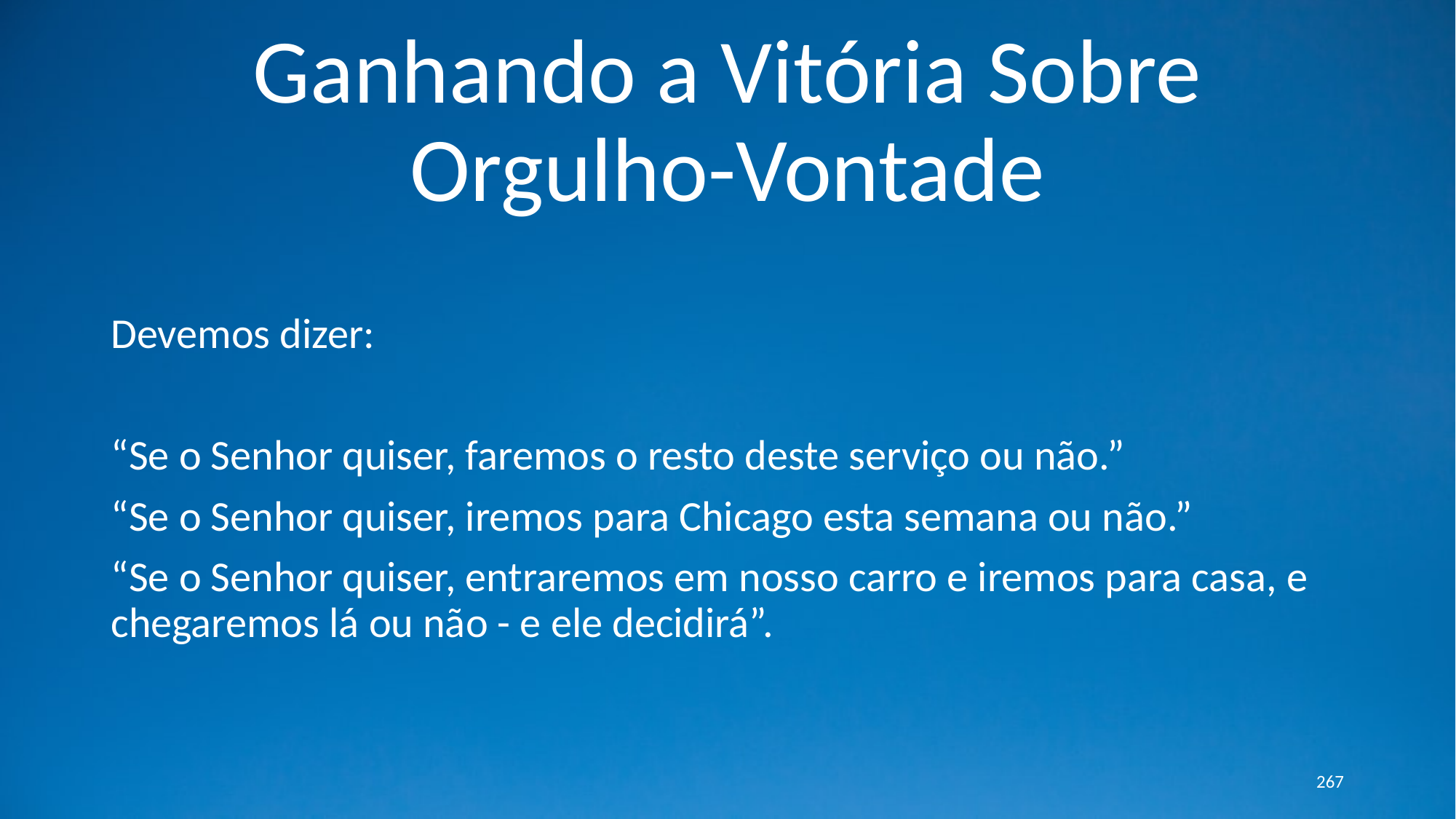

# Ganhando a Vitória Sobre Orgulho-Vontade
Devemos dizer:

“Se o Senhor quiser, faremos o resto deste serviço ou não.”
“Se o Senhor quiser, iremos para Chicago esta semana ou não.”
“Se o Senhor quiser, entraremos em nosso carro e iremos para casa, e chegaremos lá ou não - e ele decidirá”.

267